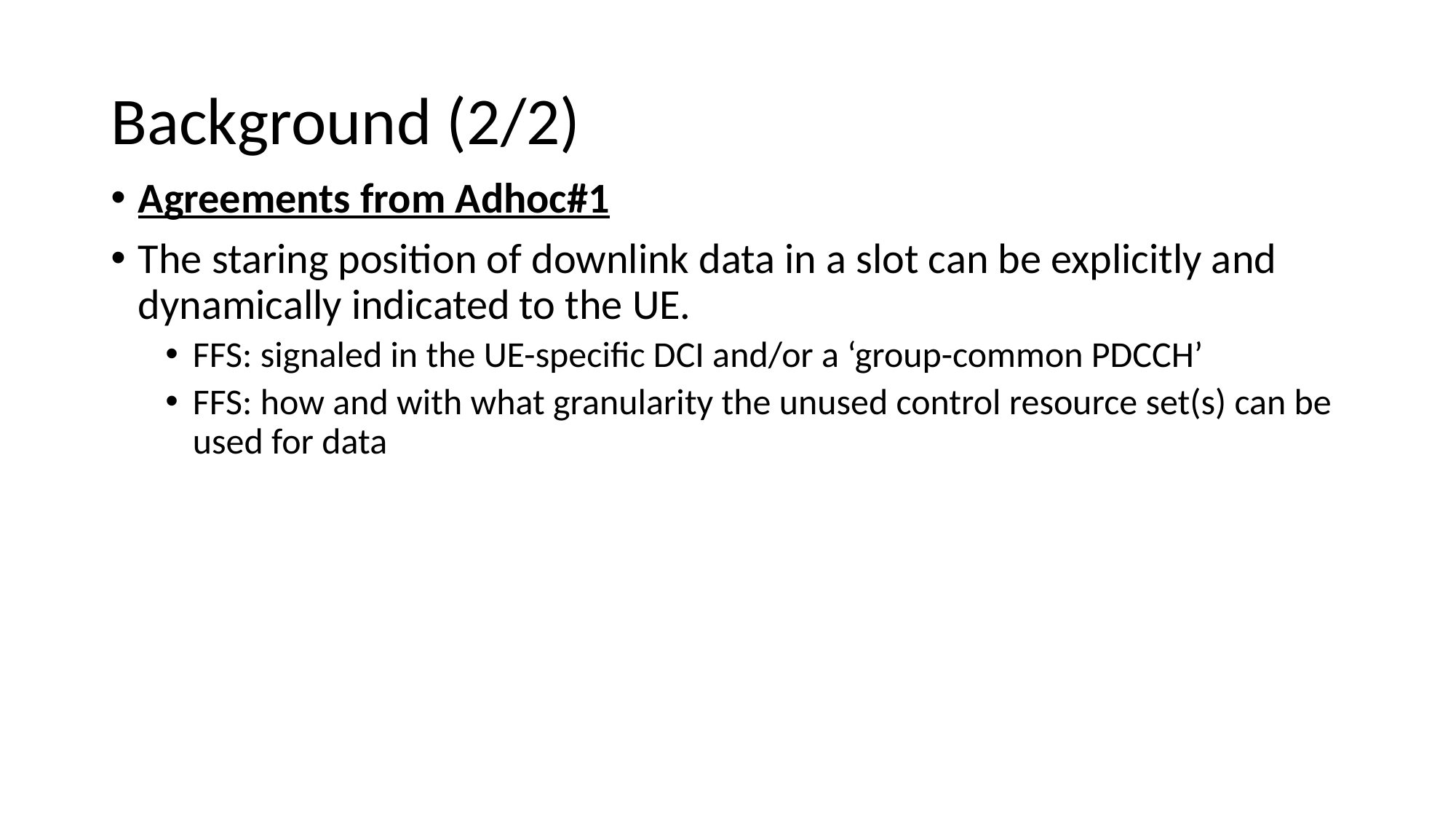

# Background (2/2)
Agreements from Adhoc#1
The staring position of downlink data in a slot can be explicitly and dynamically indicated to the UE.
FFS: signaled in the UE-specific DCI and/or a ‘group-common PDCCH’
FFS: how and with what granularity the unused control resource set(s) can be used for data